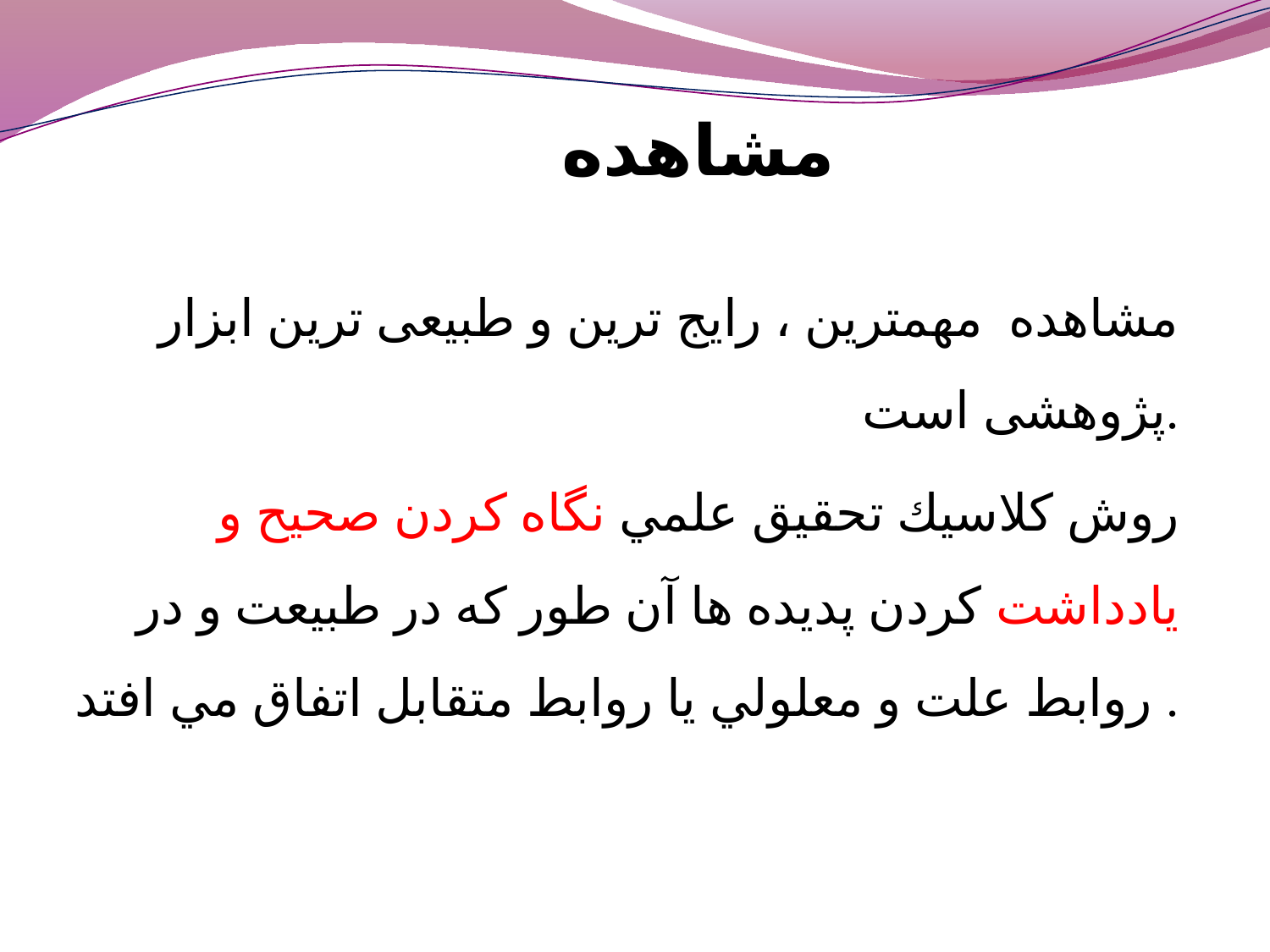

مشاهده
 مشاهده  مهمترین ، رایج ترین و طبیعی ترین ابزار پژوهشی است.
روش كلاسيك تحقيق علمي نگاه كردن صحيح و يادداشت كردن پديده ها آن طور كه در طبيعت و در روابط علت و معلولي يا روابط متقابل اتفاق مي افتد .